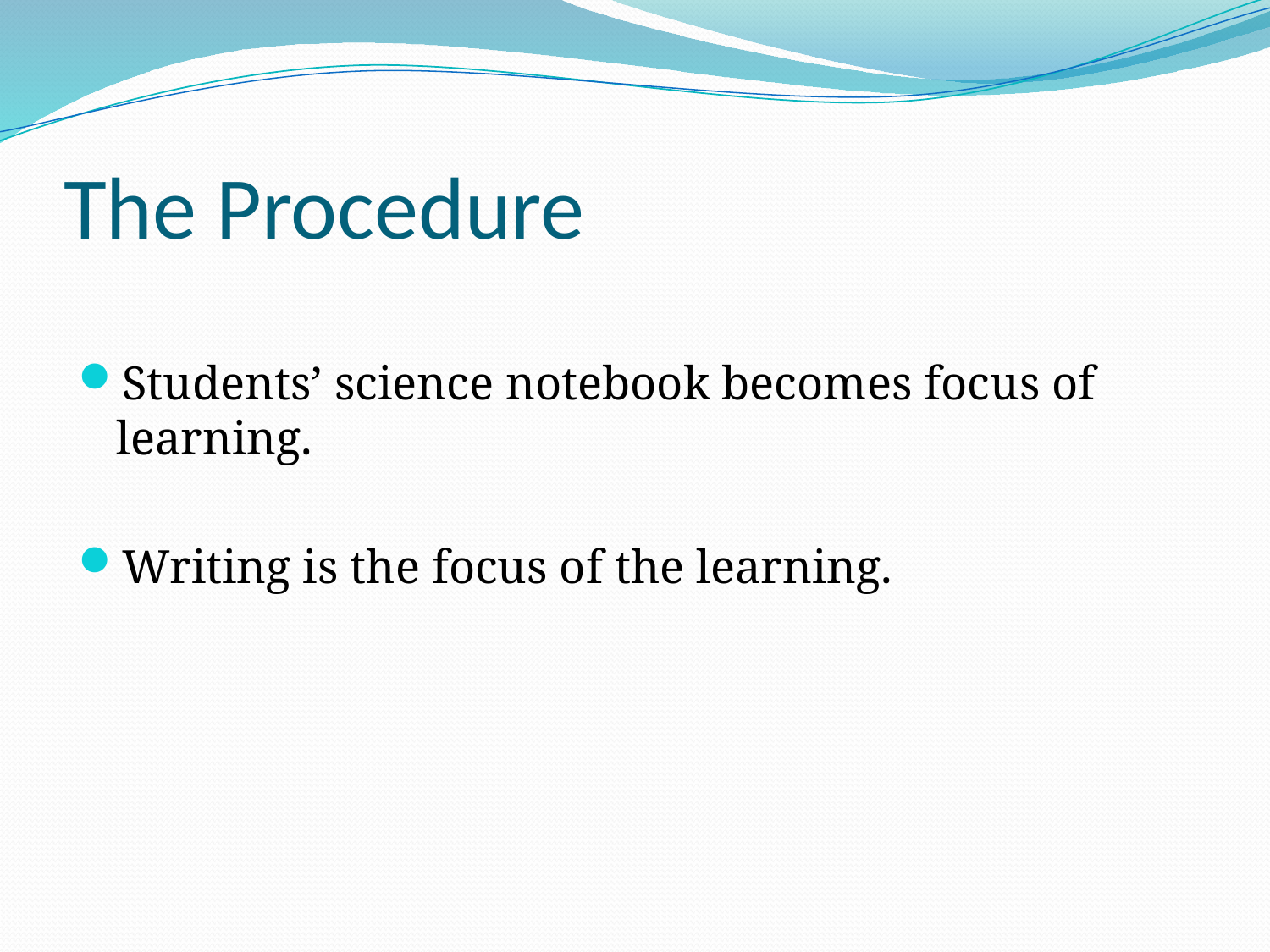

# The Procedure
Students’ science notebook becomes focus of learning.

Writing is the focus of the learning.